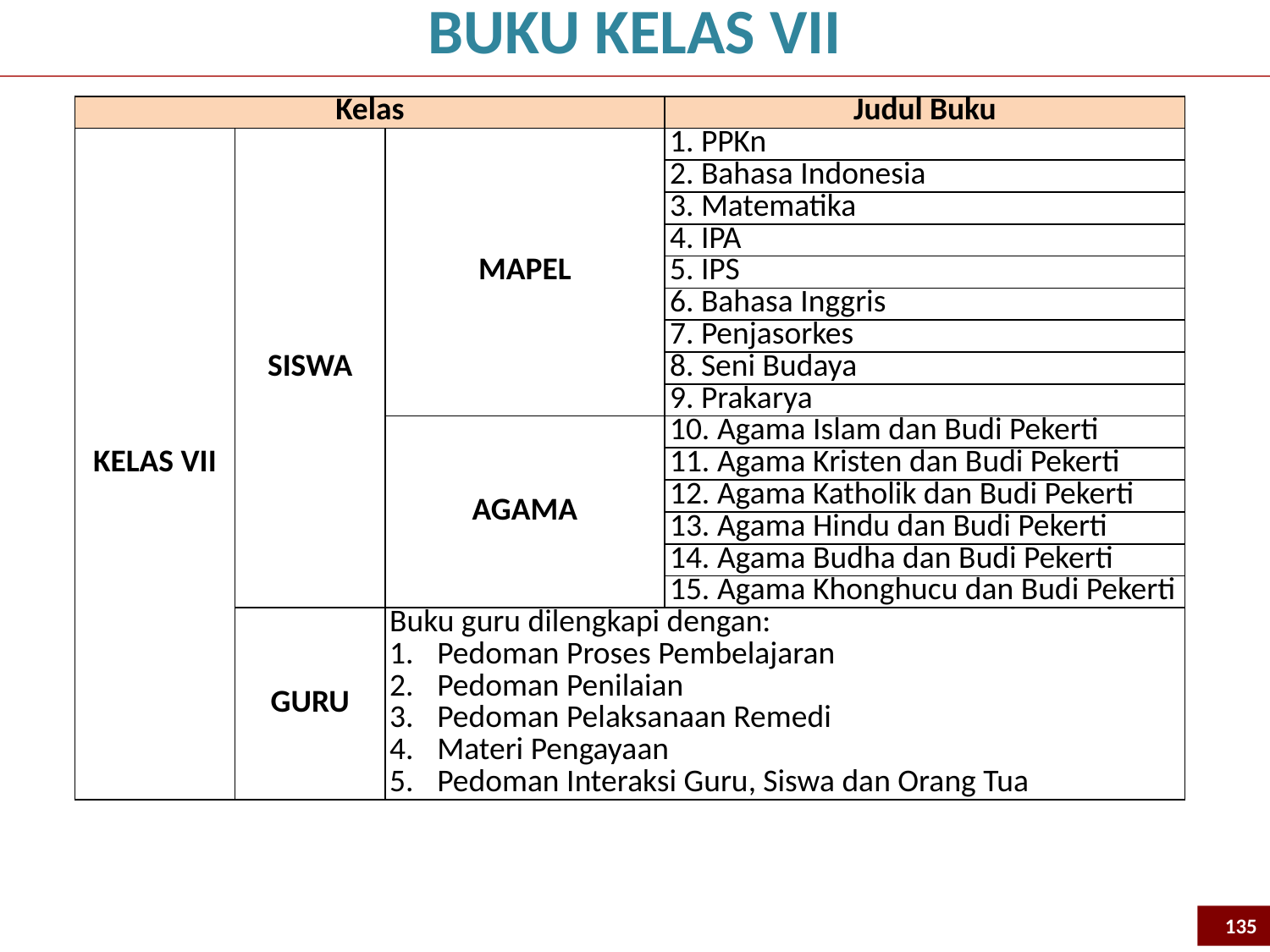

BUKU KELAS VII
| Kelas |  |  | Judul Buku |
| --- | --- | --- | --- |
| KELAS VII | SISWA | MAPEL | 1. PPKn |
|  |  |  | 2. Bahasa Indonesia |
|  |  |  | 3. Matematika |
|  |  |  | 4. IPA |
|  |  |  | 5. IPS |
|  |  |  | 6. Bahasa Inggris |
|  |  |  | 7. Penjasorkes |
|  |  |  | 8. Seni Budaya |
|  |  |  | 9. Prakarya |
|  |  | AGAMA | 10. Agama Islam dan Budi Pekerti |
|  |  |  | 11. Agama Kristen dan Budi Pekerti |
|  |  |  | 12. Agama Katholik dan Budi Pekerti |
|  |  |  | 13. Agama Hindu dan Budi Pekerti |
|  |  |  | 14. Agama Budha dan Budi Pekerti |
|  |  |  | 15. Agama Khonghucu dan Budi Pekerti |
|  | GURU | Buku guru dilengkapi dengan: Pedoman Proses Pembelajaran Pedoman Penilaian Pedoman Pelaksanaan Remedi Materi Pengayaan Pedoman Interaksi Guru, Siswa dan Orang Tua |  |
135